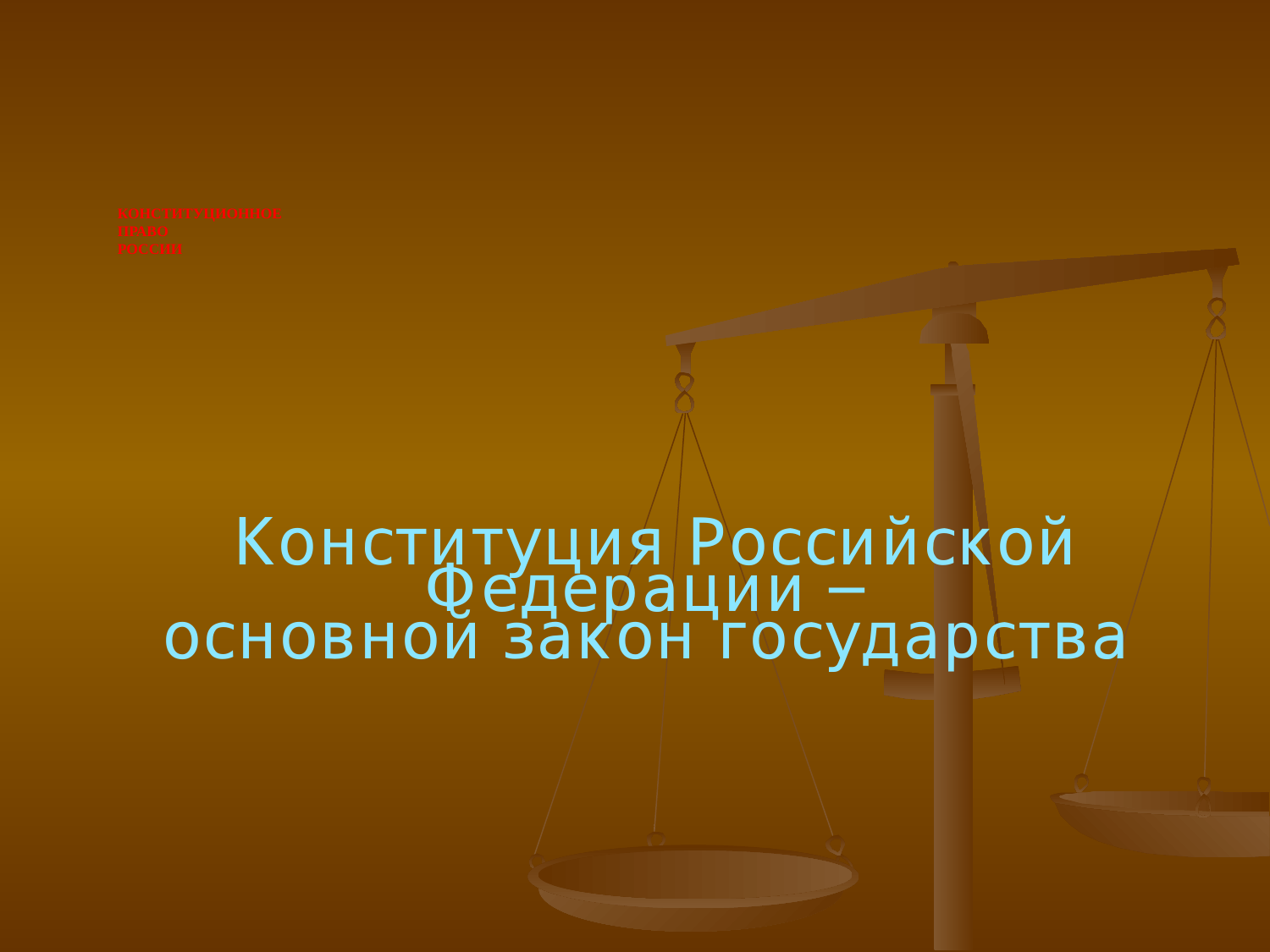

Конституционное
право
России
Конституция Российской Федерации –
основной закон государства